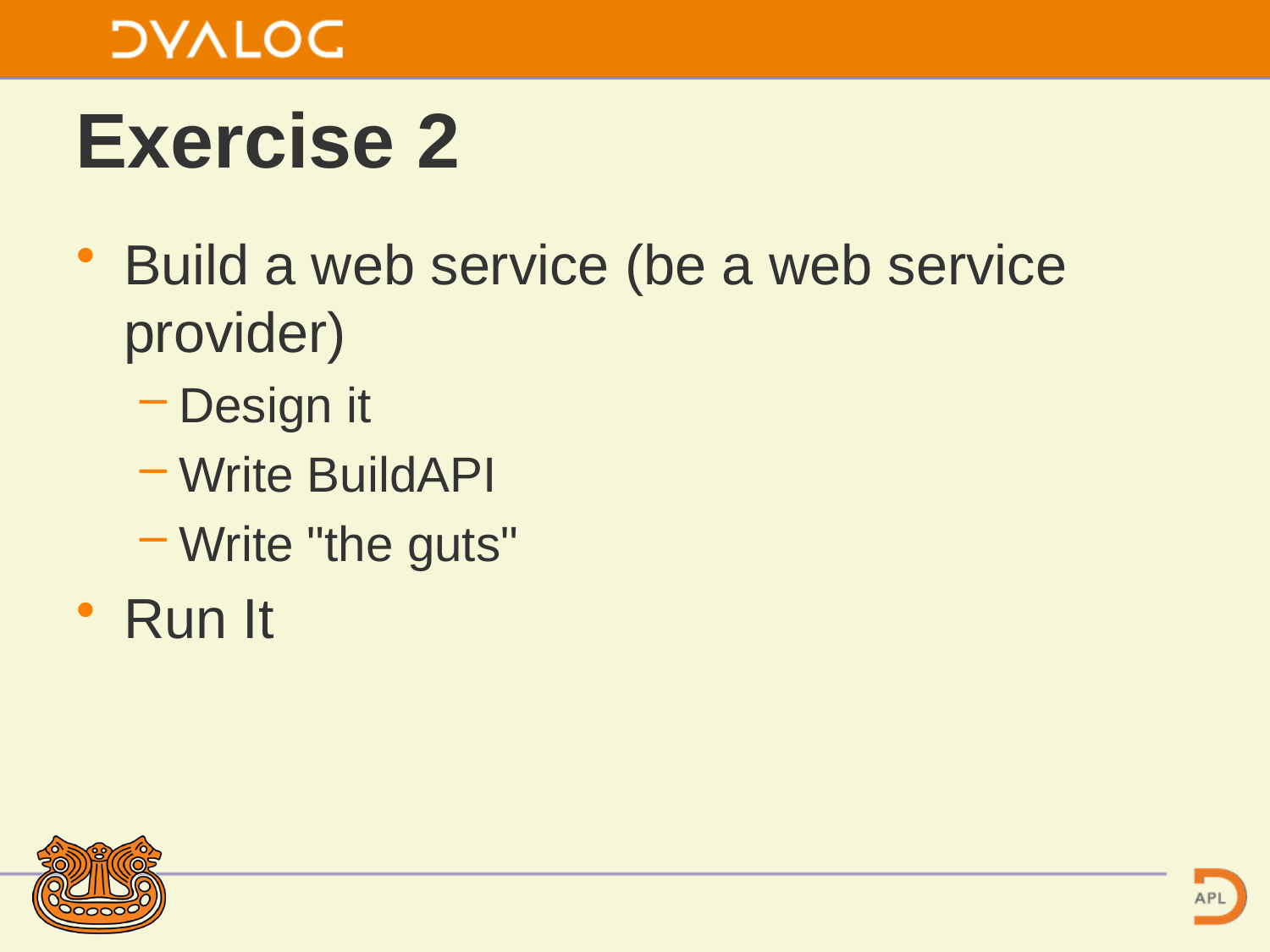

# Exercise 2
Build a web service (be a web service provider)
Design it
Write BuildAPI
Write "the guts"
Run It